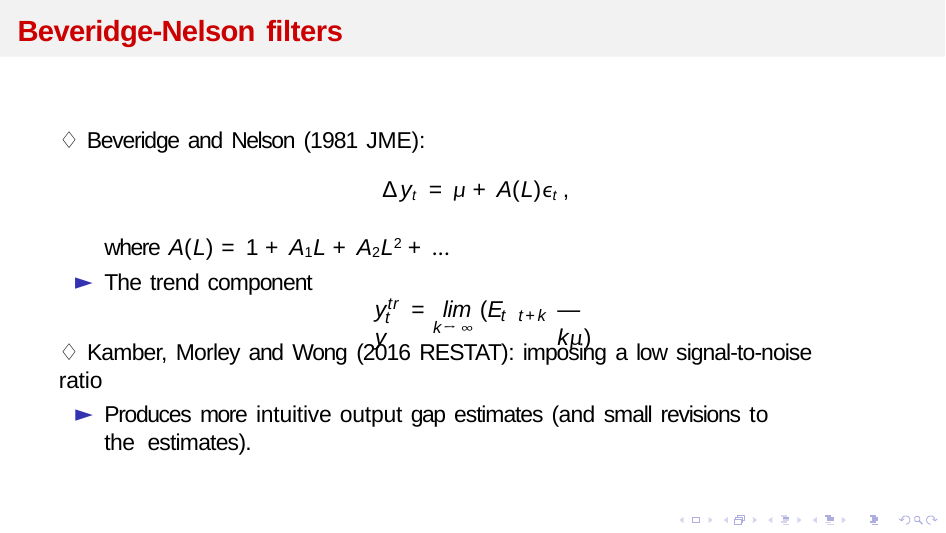

# Beveridge-Nelson filters
♢ Beveridge and Nelson (1981 JME):
∆yt  = µ + A(L)ϵt ,

where A(L) = 1 + A1L + A2L2 + ...
The trend component
tr
y	= lim (E y
— kµ)
t t+k
t
k→∞
♢ Kamber, Morley and Wong (2016 RESTAT): imposing a low signal-to-noise ratio
Produces more intuitive output gap estimates (and small revisions to the  estimates).